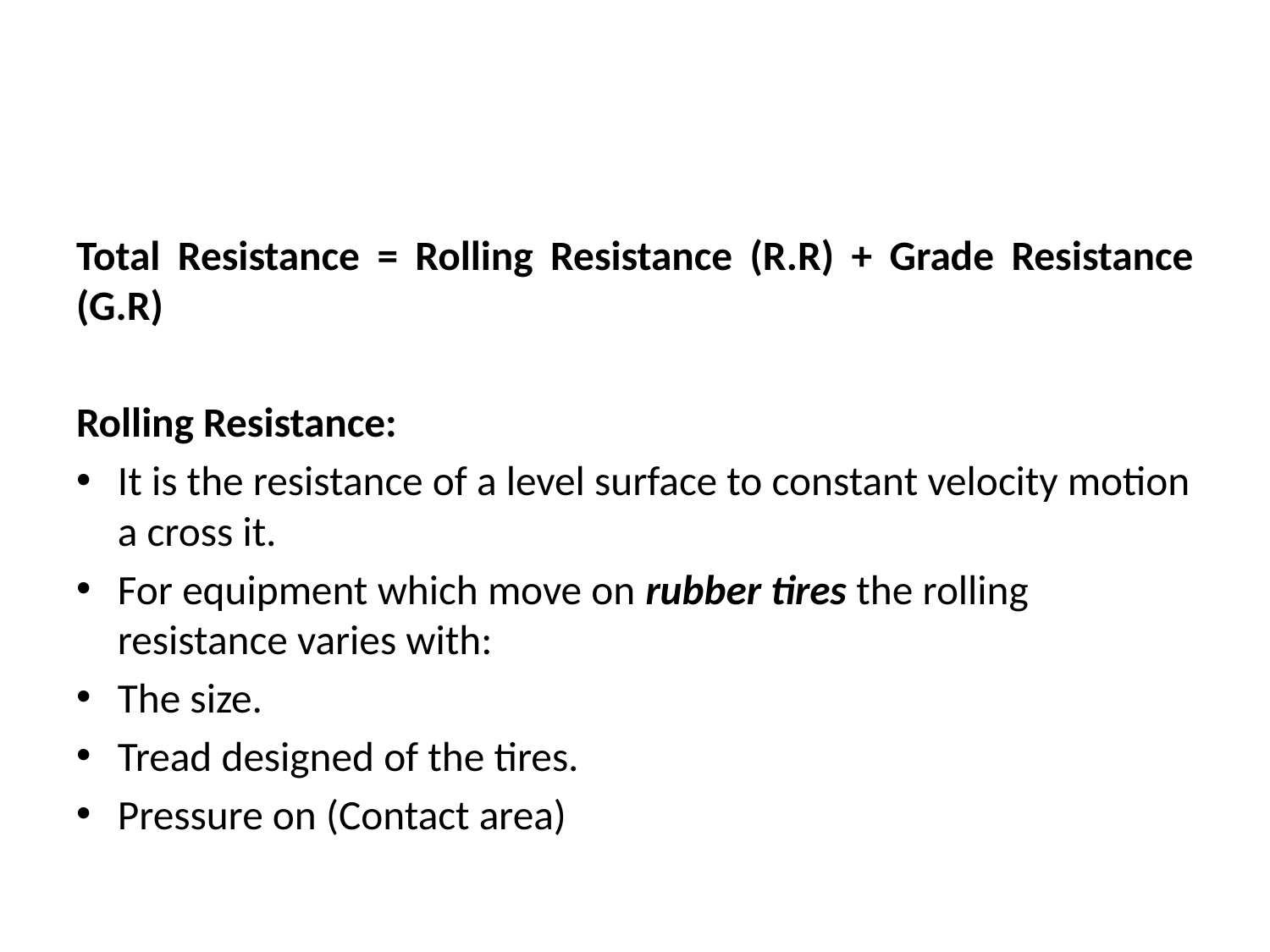

#
Total Resistance = Rolling Resistance (R.R) + Grade Resistance (G.R)

Rolling Resistance:
It is the resistance of a level surface to constant velocity motion a cross it.
For equipment which move on rubber tires the rolling resistance varies with:
The size.
Tread designed of the tires.
Pressure on (Contact area)